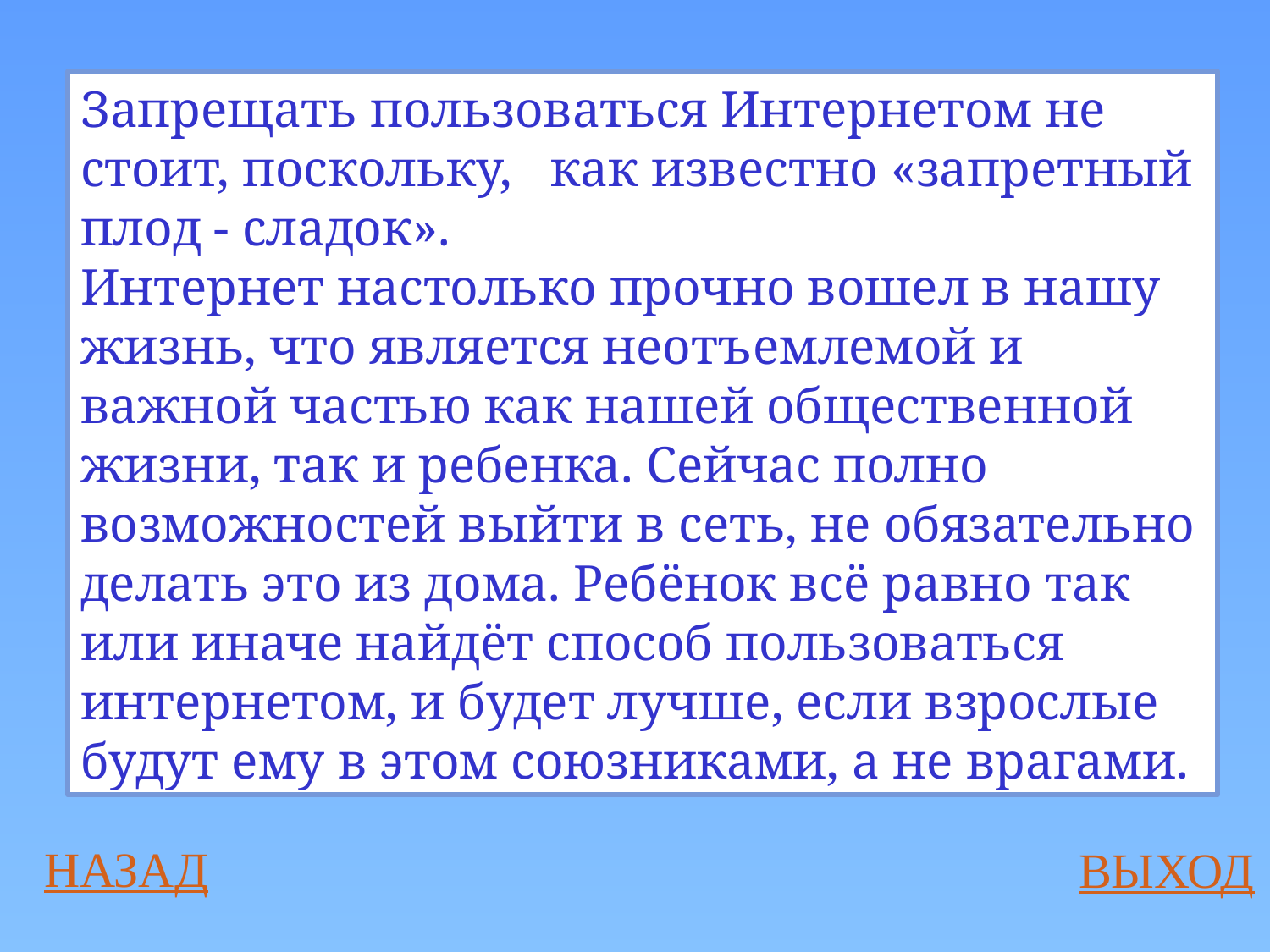

Запрещать пользоваться Интернетом не стоит, поскольку,   как известно «запретный плод - сладок».
Интернет настолько прочно вошел в нашу жизнь, что является неотъемлемой и важной частью как нашей общественной жизни, так и ребенка. Сейчас полно возможностей выйти в сеть, не обязательно делать это из дома. Ребёнок всё равно так или иначе найдёт способ пользоваться интернетом, и будет лучше, если взрослые будут ему в этом союзниками, а не врагами.
НАЗАД
ВЫХОД